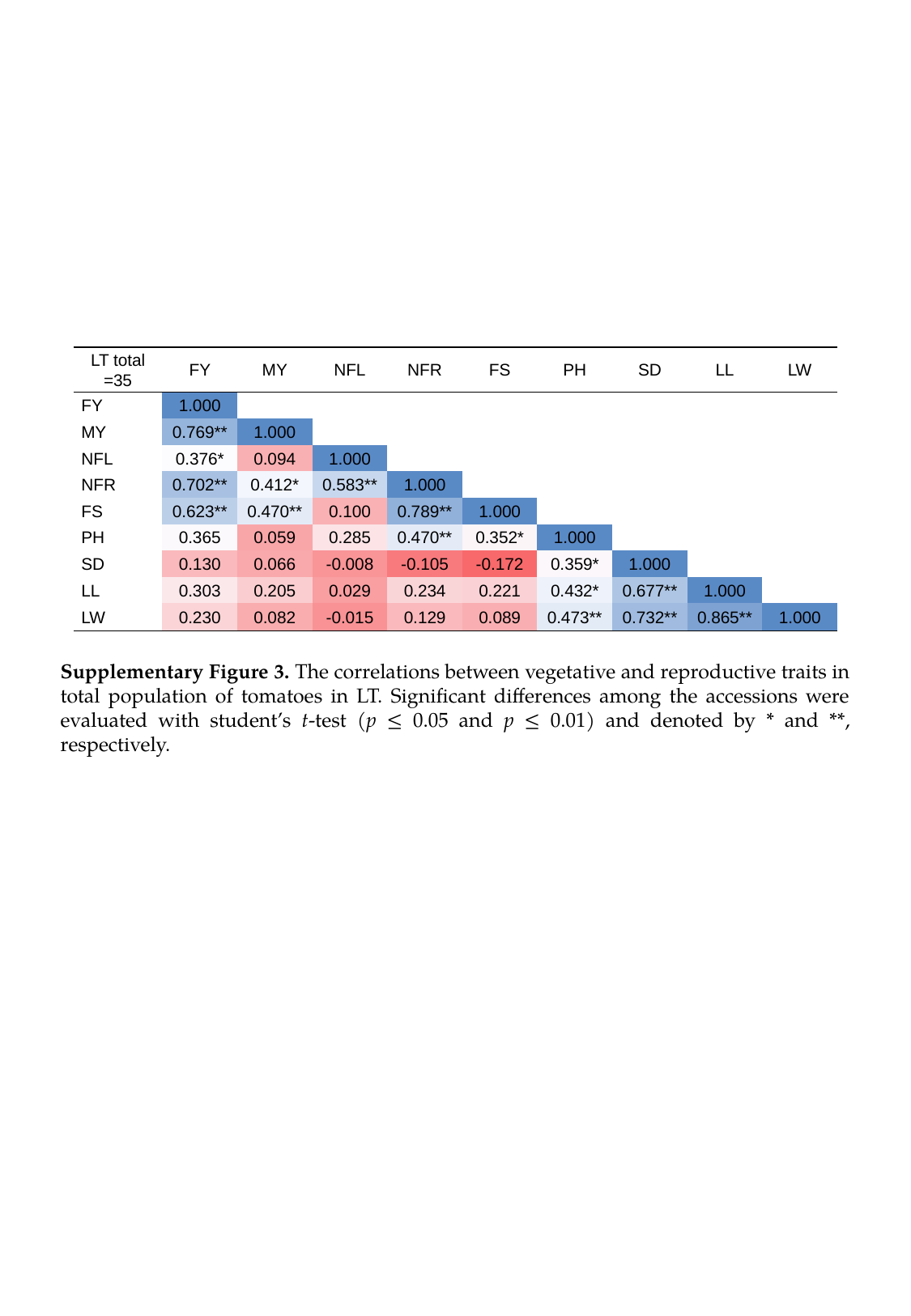

| LT total =35 | FY | MY | NFL | NFR | FS | PH | SD | LL | LW |
| --- | --- | --- | --- | --- | --- | --- | --- | --- | --- |
| FY | 1.000 |  |  |  |  |  |  |  |  |
| MY | 0.769\*\* | 1.000 |  |  |  |  |  |  |  |
| NFL | 0.376\* | 0.094 | 1.000 |  |  |  |  |  |  |
| NFR | 0.702\*\* | 0.412\* | 0.583\*\* | 1.000 |  |  |  |  |  |
| FS | 0.623\*\* | 0.470\*\* | 0.100 | 0.789\*\* | 1.000 |  |  |  |  |
| PH | 0.365 | 0.059 | 0.285 | 0.470\*\* | 0.352\* | 1.000 |  |  |  |
| SD | 0.130 | 0.066 | -0.008 | -0.105 | -0.172 | 0.359\* | 1.000 |  |  |
| LL | 0.303 | 0.205 | 0.029 | 0.234 | 0.221 | 0.432\* | 0.677\*\* | 1.000 |  |
| LW | 0.230 | 0.082 | -0.015 | 0.129 | 0.089 | 0.473\*\* | 0.732\*\* | 0.865\*\* | 1.000 |
Supplementary Figure 3. The correlations between vegetative and reproductive traits in total population of tomatoes in LT. Significant differences among the accessions were evaluated with student’s t-test (p ≤ 0.05 and p ≤ 0.01) and denoted by * and **, respectively.